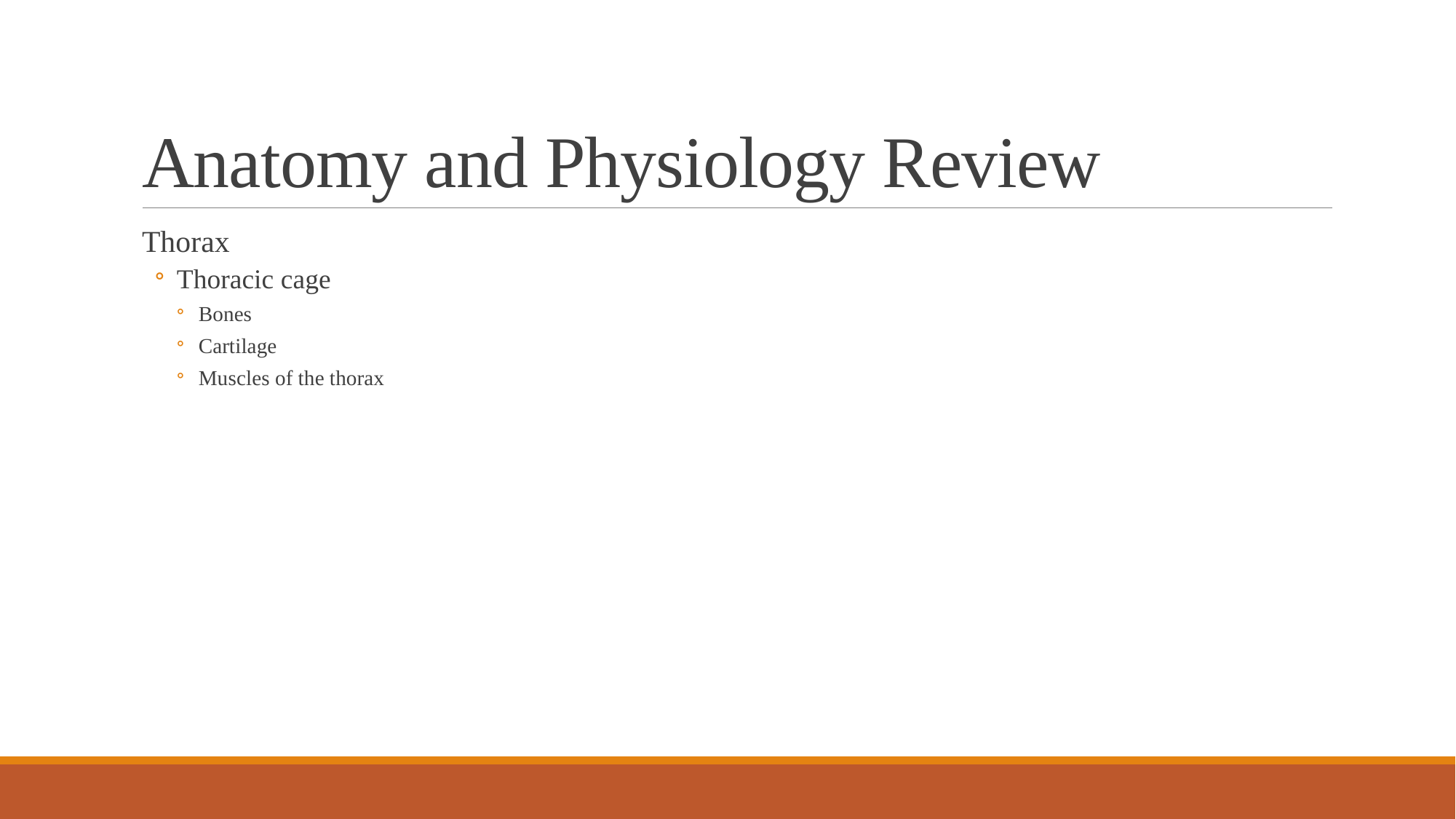

# Anatomy and Physiology Review
Thorax
Thoracic cage
Bones
Cartilage
Muscles of the thorax